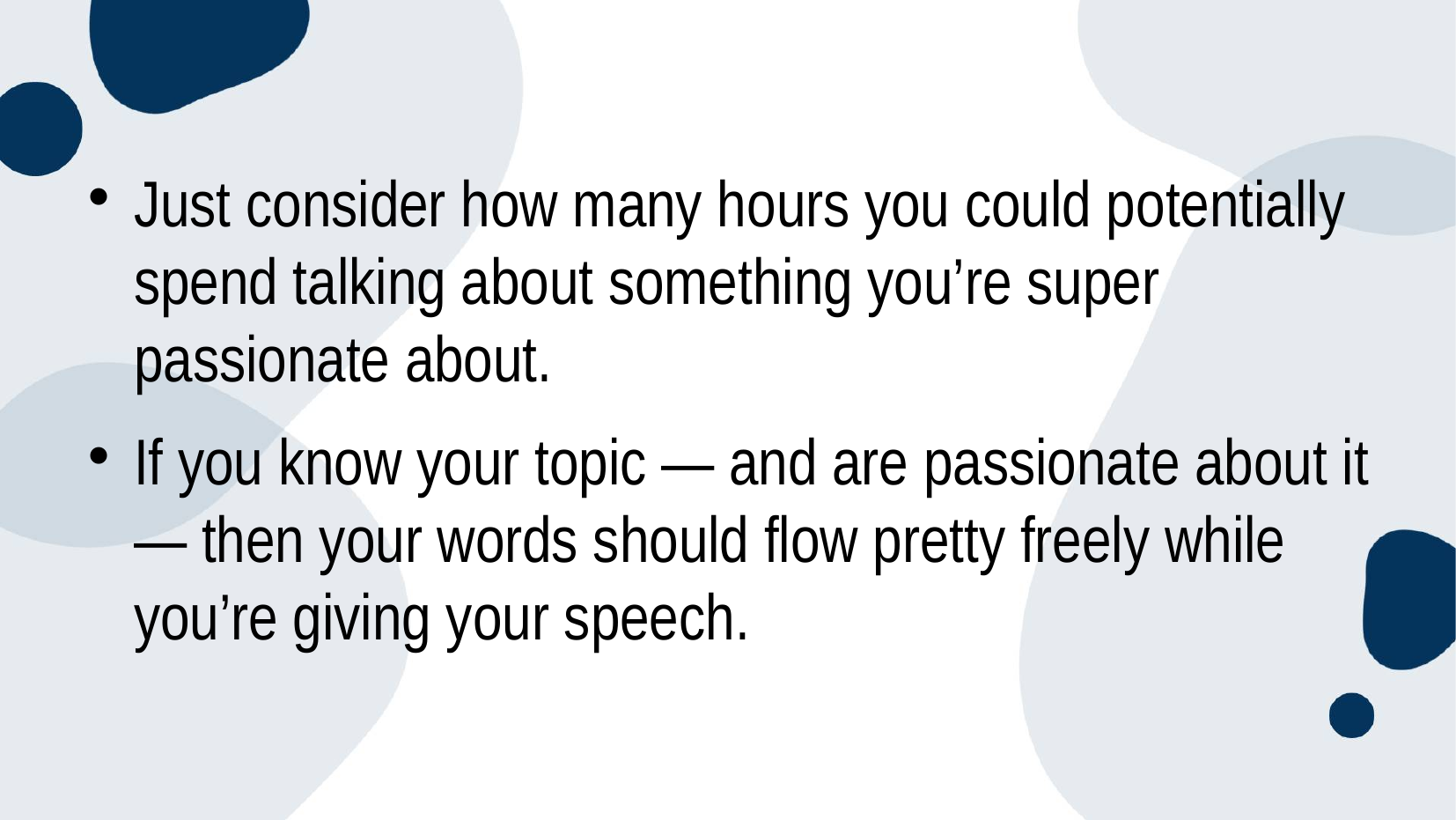

#
Just consider how many hours you could potentially spend talking about something you’re super passionate about.
If you know your topic — and are passionate about it — then your words should flow pretty freely while you’re giving your speech.